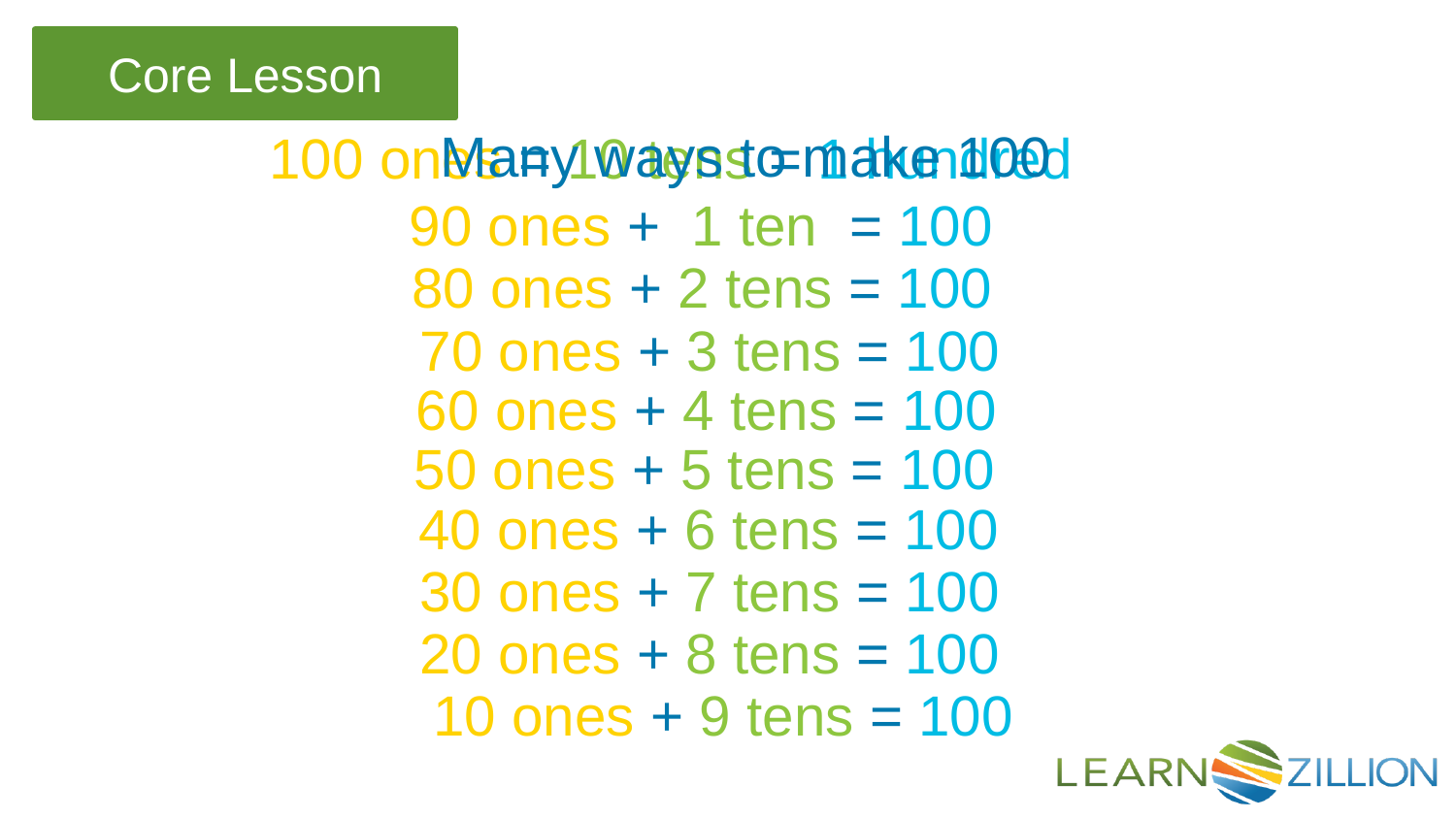

Many ways to make 100
100 ones = 10 tens = 1 hundred
  90 ones +  1 ten  = 100
 80 ones + 2 tens = 100
70 ones + 3 tens = 100
60 ones + 4 tens = 100
50 ones + 5 tens = 100
40 ones + 6 tens = 100
30 ones + 7 tens = 100
20 ones + 8 tens = 100
10 ones + 9 tens = 100